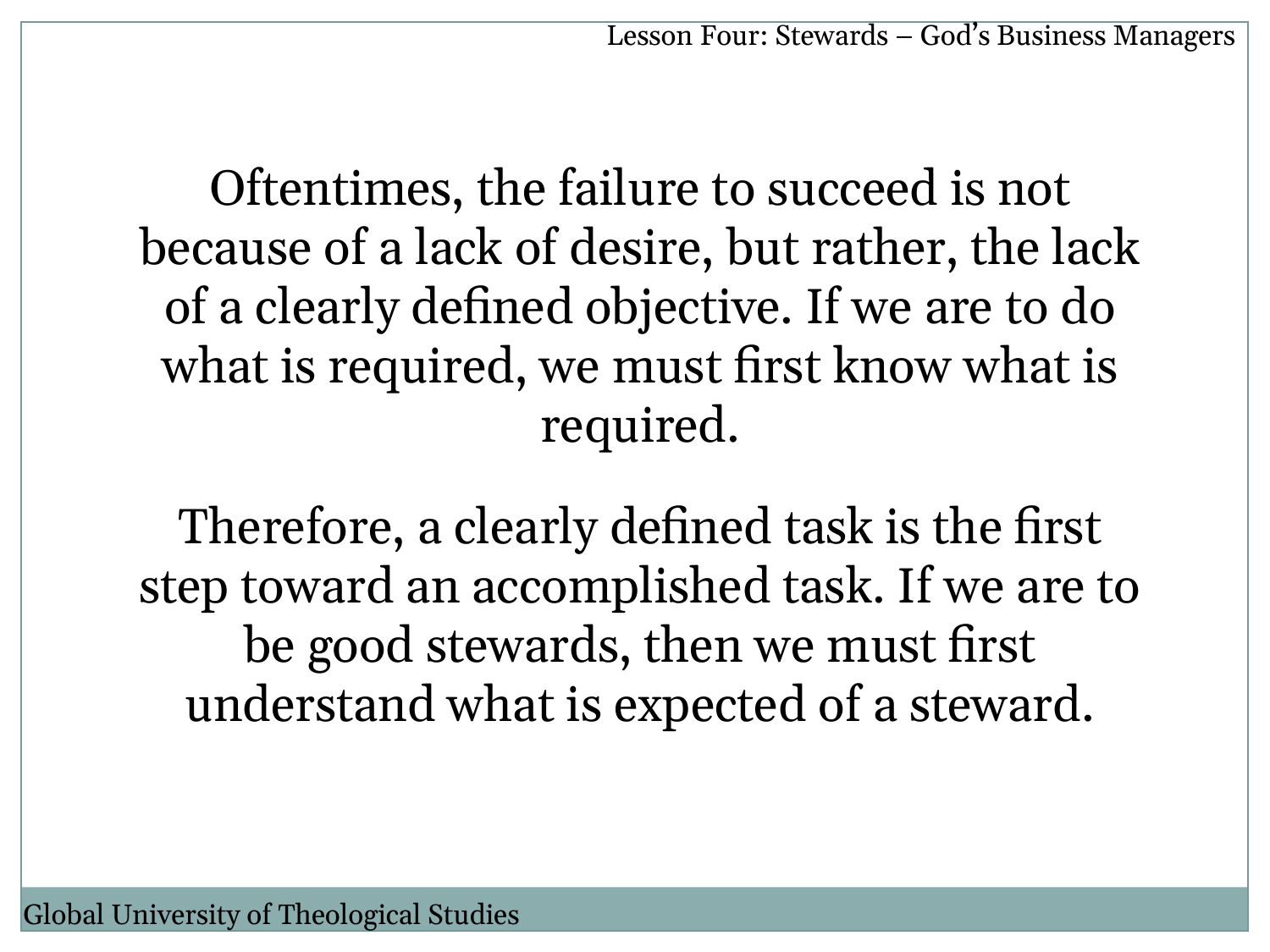

Lesson Four: Stewards – God’s Business Managers
Oftentimes, the failure to succeed is not because of a lack of desire, but rather, the lack of a clearly defined objective. If we are to do what is required, we must first know what is required.
Therefore, a clearly defined task is the first step toward an accomplished task. If we are to be good stewards, then we must first understand what is expected of a steward.
Global University of Theological Studies